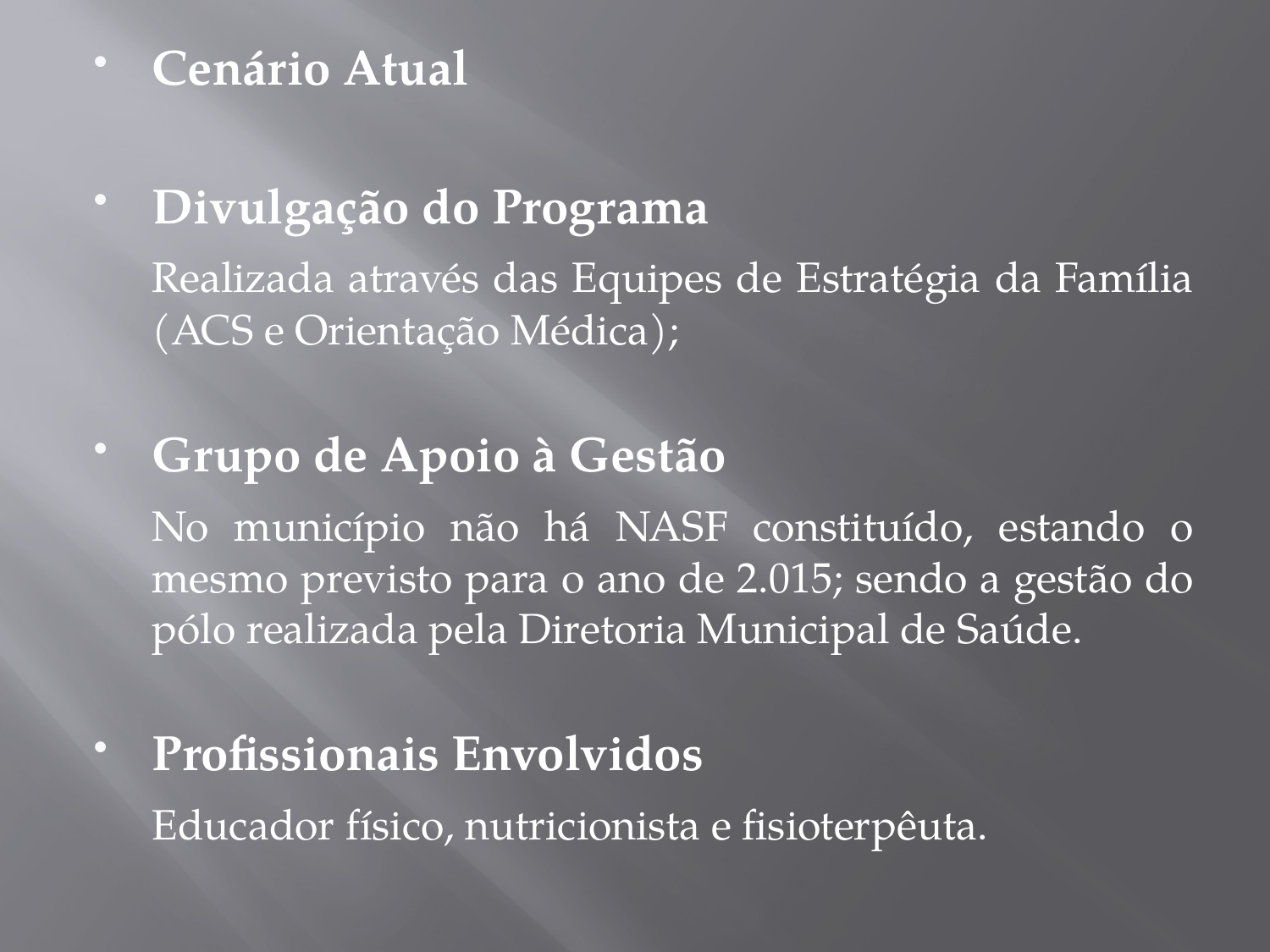

Cenário Atual

Divulgação do Programa
	Realizada através das Equipes de Estratégia da Família (ACS e Orientação Médica);

Grupo de Apoio à Gestão
	No município não há NASF constituído, estando o mesmo previsto para o ano de 2.015; sendo a gestão do pólo realizada pela Diretoria Municipal de Saúde.

Profissionais Envolvidos
	Educador físico, nutricionista e fisioterpêuta.

#